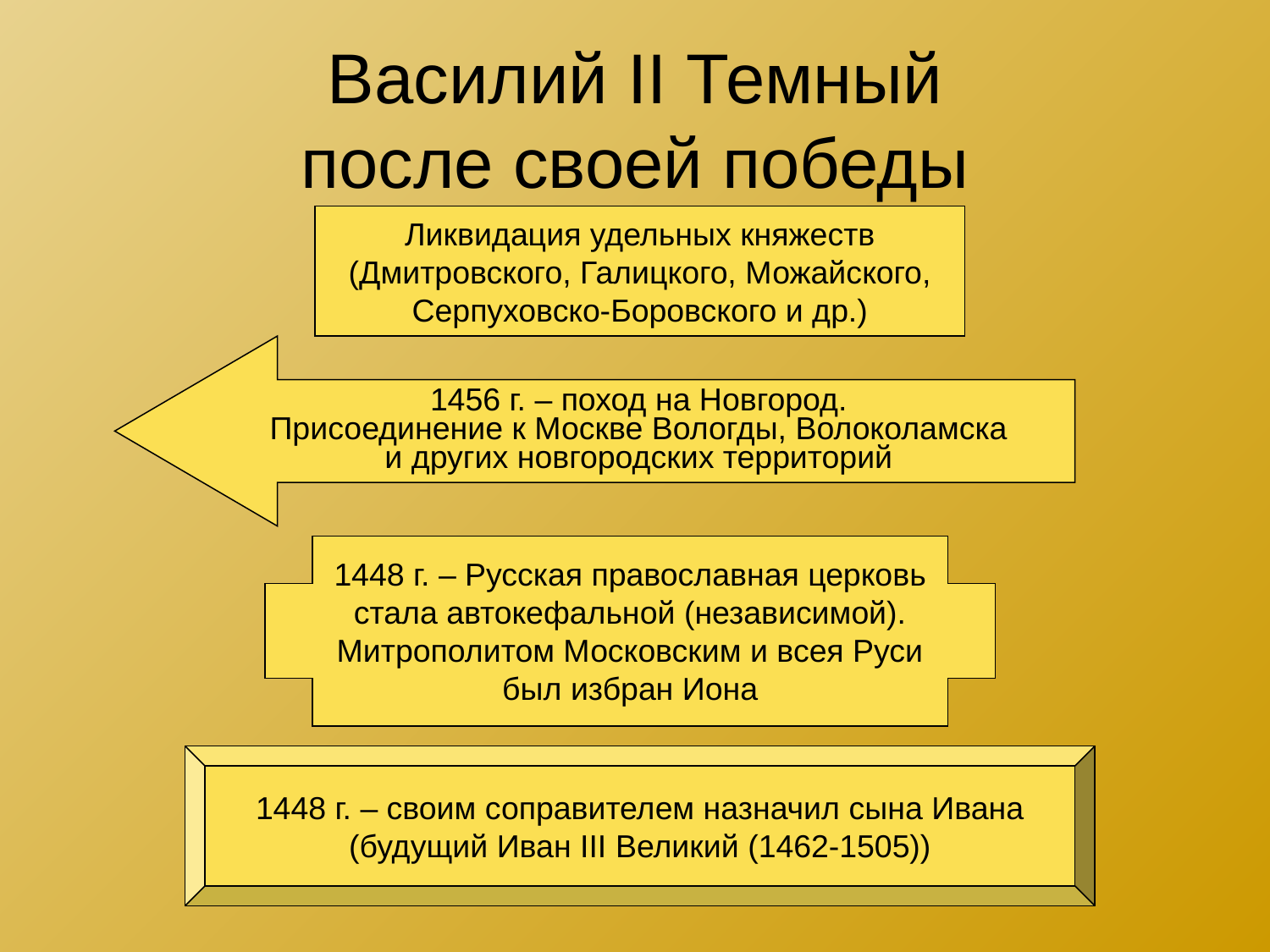

# Василий II Темный после своей победы
Ликвидация удельных княжеств
(Дмитровского, Галицкого, Можайского,
Серпуховско-Боровского и др.)
1456 г. – поход на Новгород.
Присоединение к Москве Вологды, Волоколамска
и других новгородских территорий
1448 г. – Русская православная церковь
стала автокефальной (независимой).
Митрополитом Московским и всея Руси
был избран Иона
1448 г. – своим соправителем назначил сына Ивана
(будущий Иван III Великий (1462-1505))